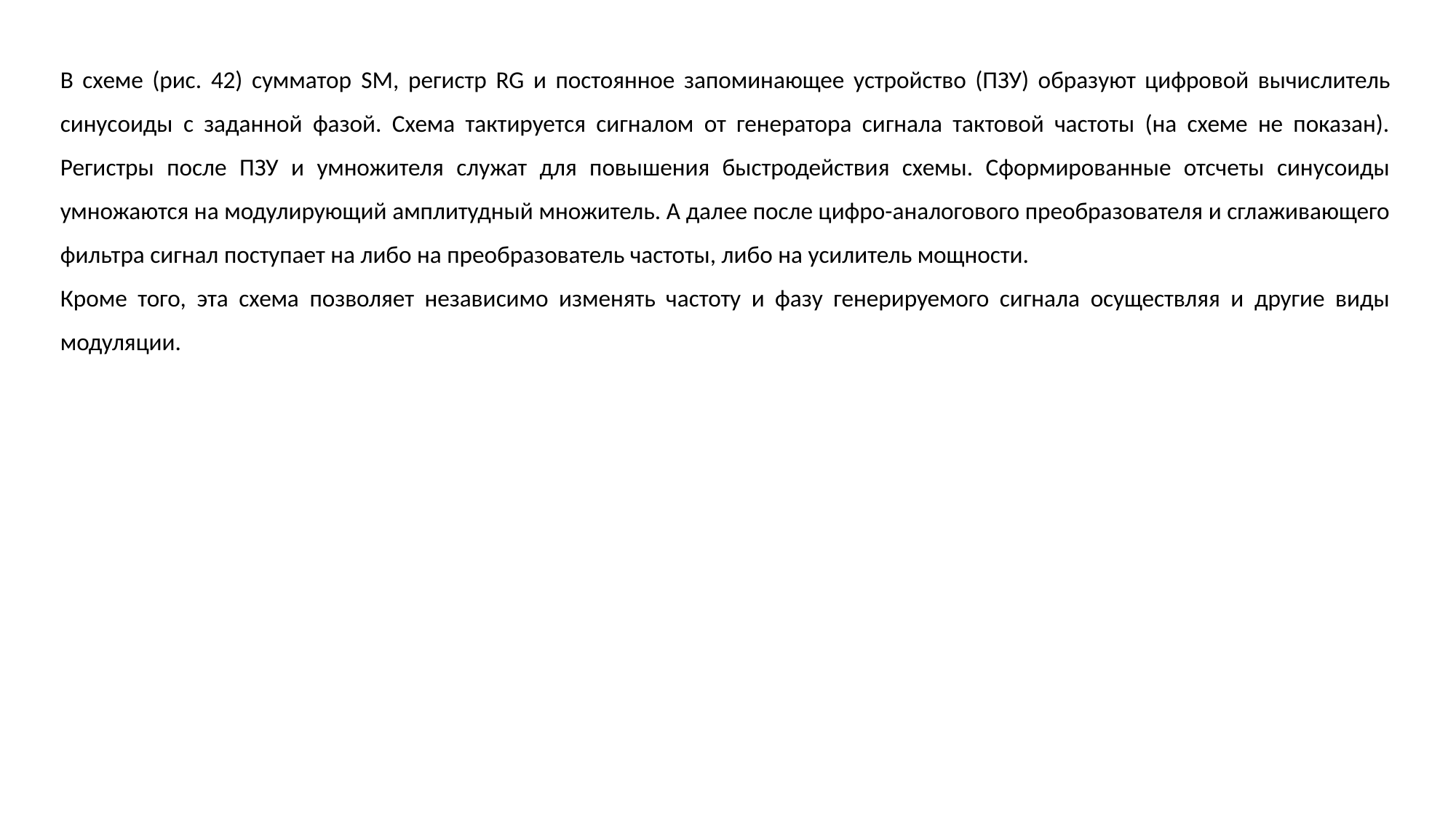

В схеме (рис. 42) сумматор SM, регистр RG и постоянное запоминающее устройство (ПЗУ) образуют цифровой вычислитель синусоиды с заданной фазой. Схема тактируется сигналом от генератора сигнала тактовой частоты (на схеме не показан). Регистры после ПЗУ и умножителя служат для повышения быстродействия схемы. Сформированные отсчеты синусоиды умножаются на модулирующий амплитудный множитель. А далее после цифро-аналогового преобразователя и сглаживающего фильтра сигнал поступает на либо на преобразователь частоты, либо на усилитель мощности.
Кроме того, эта схема позволяет независимо изменять частоту и фазу генерируемого сигнала осуществляя и другие виды модуляции.